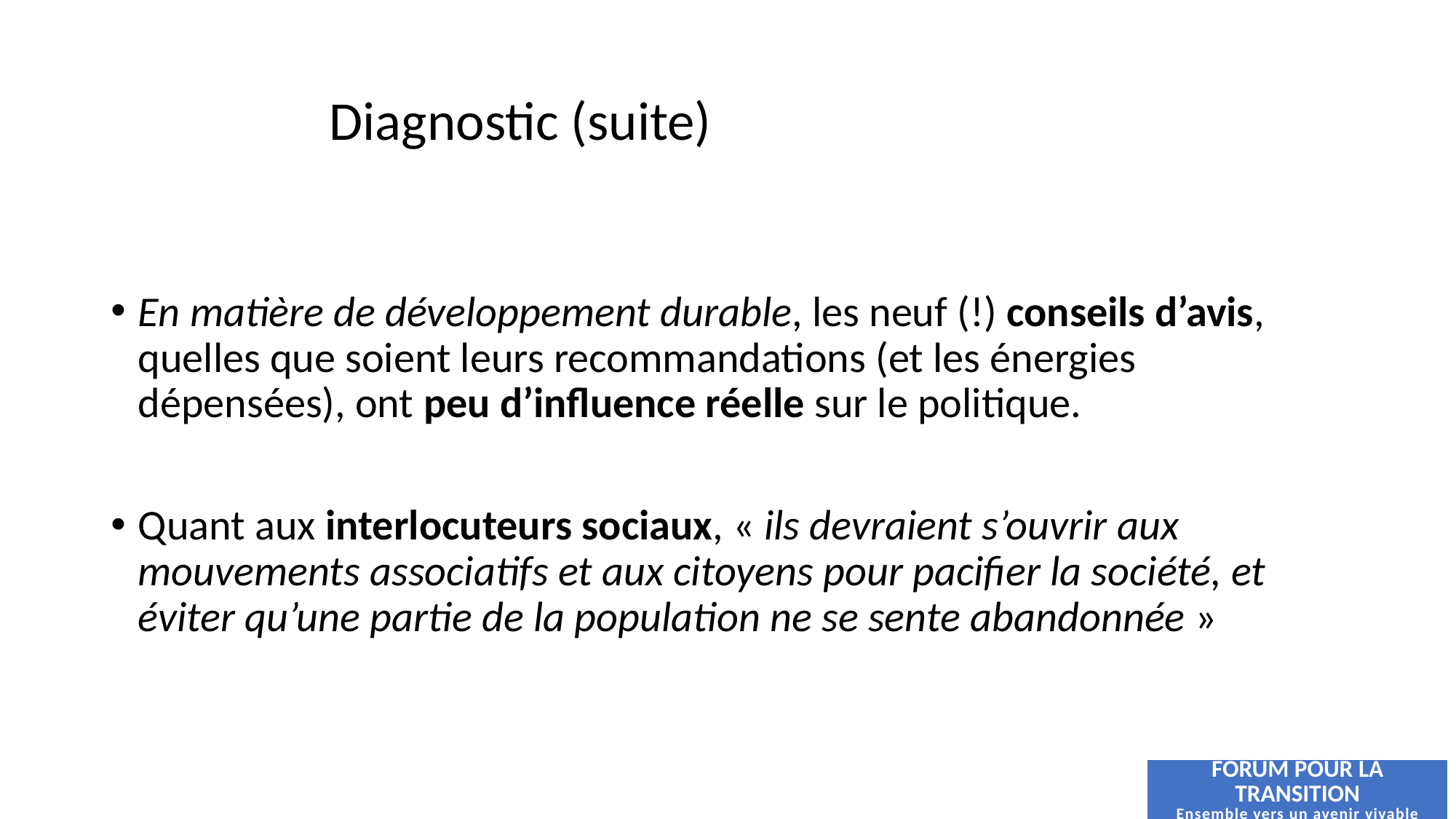

# Diagnostic (suite)

En matière de développement durable, les neuf (!) conseils d’avis, quelles que soient leurs recommandations (et les énergies dépensées), ont peu d’influence réelle sur le politique.

Quant aux interlocuteurs sociaux, « ils devraient s’ouvrir aux mouvements associatifs et aux citoyens pour pacifier la société, et éviter qu’une partie de la population ne se sente abandonnée »